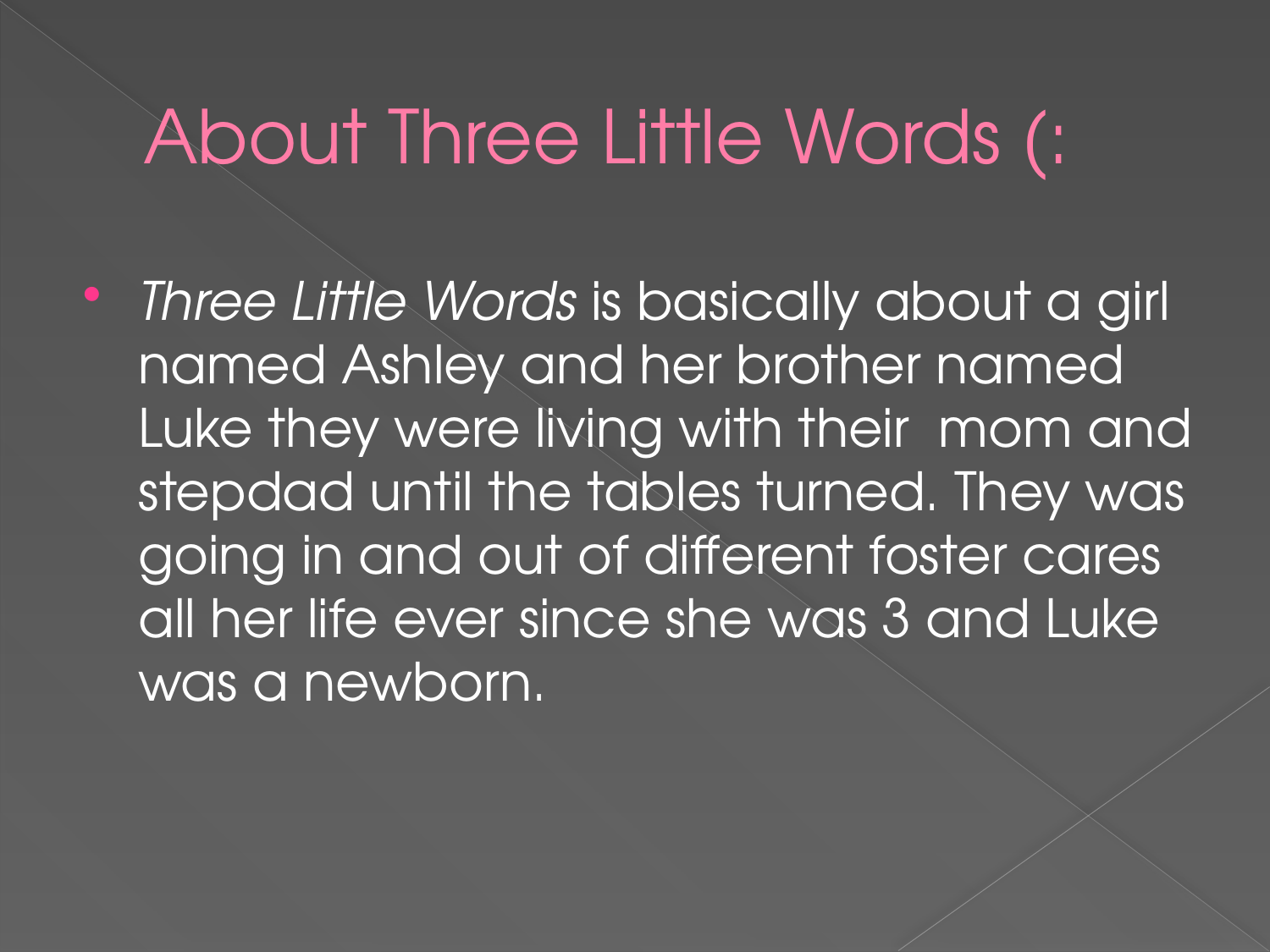

# About Three Little Words (:
Three Little Words is basically about a girl named Ashley and her brother named Luke they were living with their  mom and stepdad until the tables turned. They was going in and out of different foster cares all her life ever since she was 3 and Luke was a newborn.